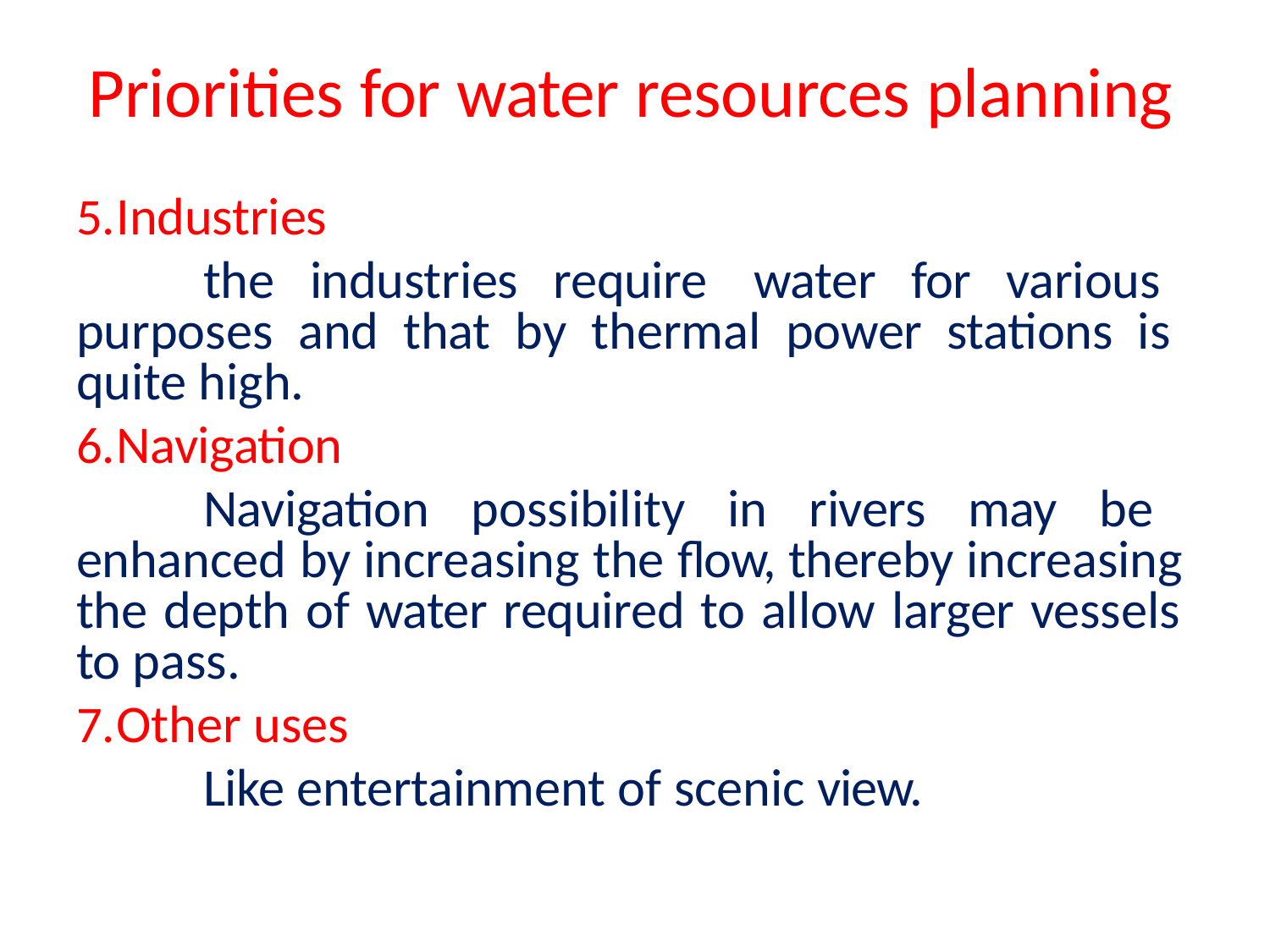

# Priorities for water resources planning
Industries
the industries require water for various  purposes and that by thermal power stations is  quite high.
Navigation
Navigation possibility in rivers may be  enhanced by increasing the flow, thereby increasing  the depth of water required to allow larger vessels  to pass.
Other uses
Like entertainment of scenic view.